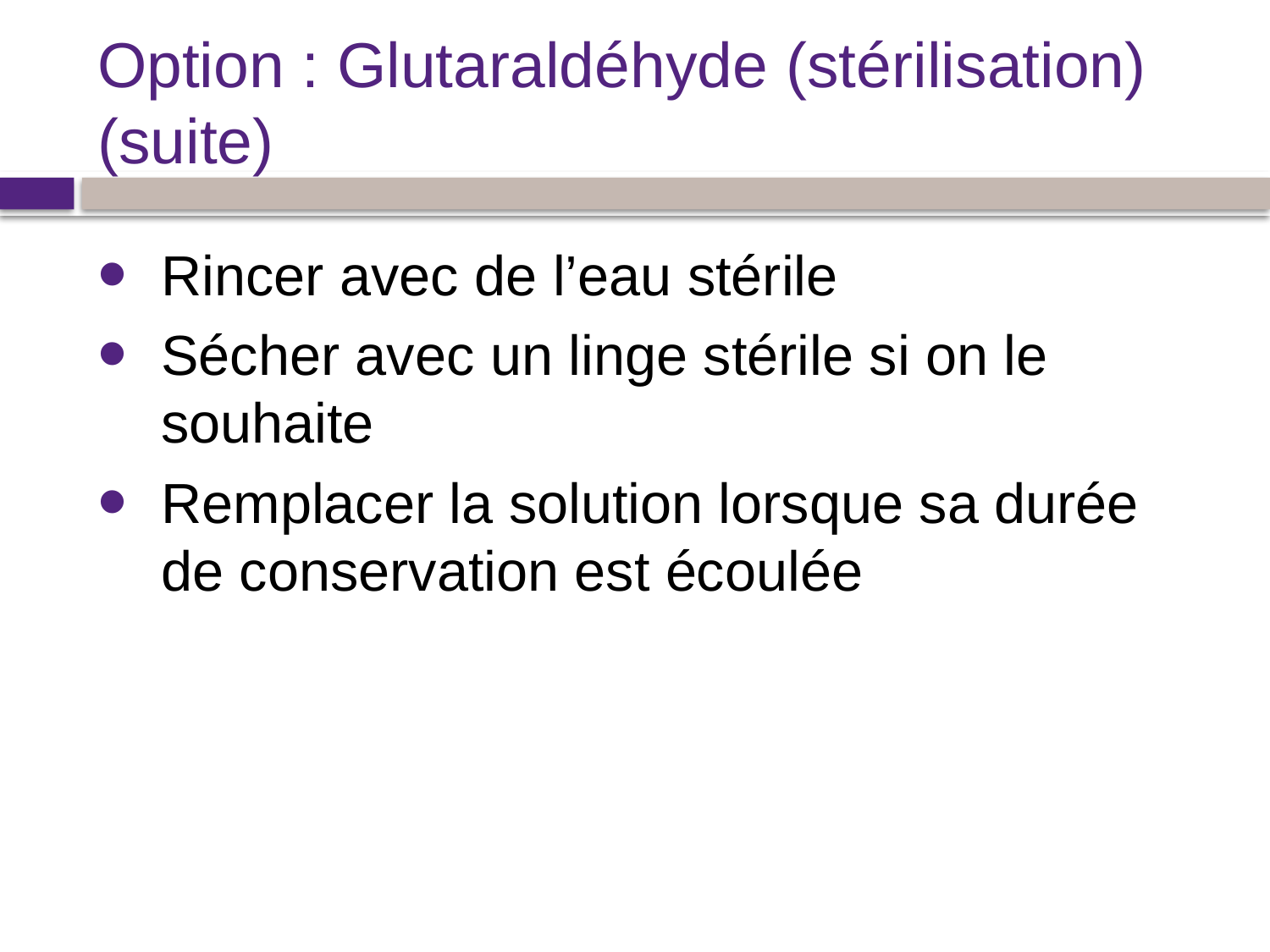

# Option : Glutaraldéhyde (stérilisation) (suite)
Rincer avec de l’eau stérile
Sécher avec un linge stérile si on le souhaite
Remplacer la solution lorsque sa durée de conservation est écoulée